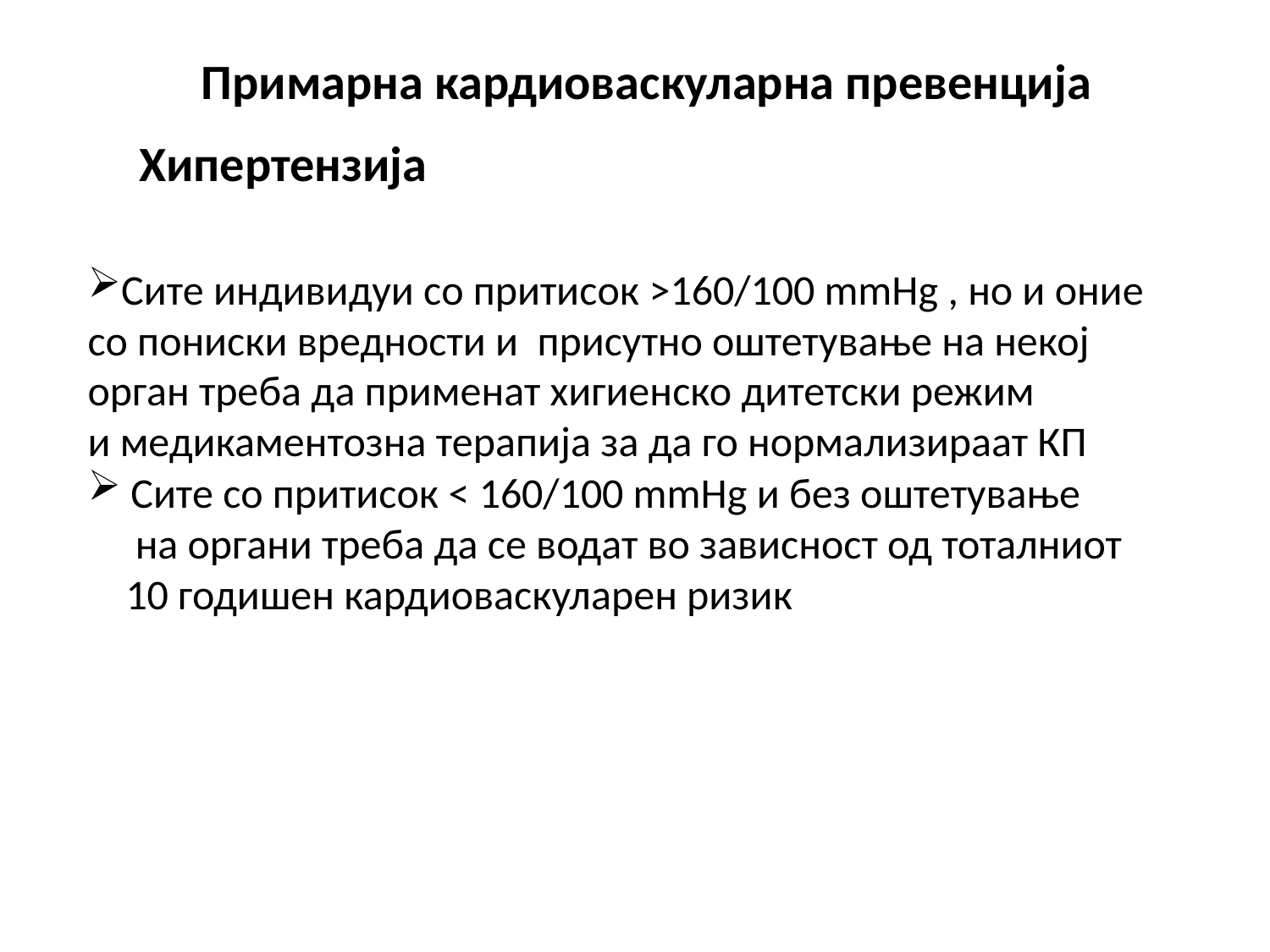

# Примарна кардиоваскуларна превенција
Хипертензија
Сите индивидуи со притисок >160/100 mmHg , но и оние
со пониски вредности и  присутно оштетување на некој
орган треба да применат хигиенско дитетски режим
и медикаментозна терапија за да го нормализираат КП
 Сите со притисок < 160/100 mmHg и без оштетување
     на органи треба да се водат во зависност од тоталниот
    10 годишен кардиоваскуларен ризик